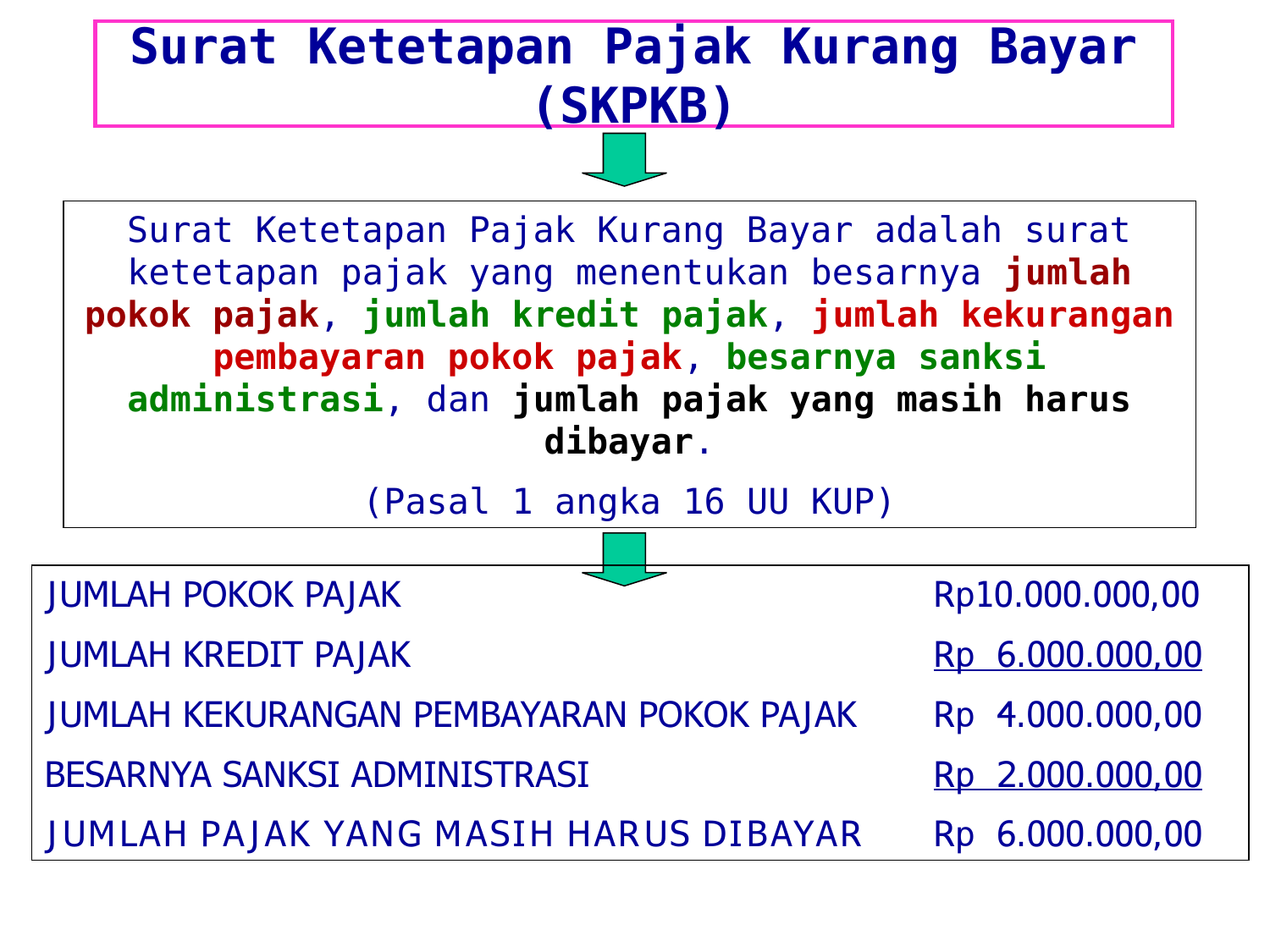

# Surat Ketetapan Pajak Kurang Bayar (SKPKB)

Surat Ketetapan Pajak Kurang Bayar adalah surat ketetapan pajak yang menentukan besarnya jumlah pokok pajak, jumlah kredit pajak, jumlah kekurangan pembayaran pokok pajak, besarnya sanksi administrasi, dan jumlah pajak yang masih harus dibayar.
(Pasal 1 angka 16 UU KUP)

JUMLAH POKOK PAJAK					Rp10.000.000,00
JUMLAH KREDIT PAJAK					Rp  6.000.000,00
JUMLAH KEKURANGAN PEMBAYARAN POKOK PAJAK	Rp  4.000.000,00
BESARNYA SANKSI ADMINISTRASI			Rp  2.000.000,00
JUMLAH PAJAK YANG MASIH HARUS DIBAYAR	Rp  6.000.000,00